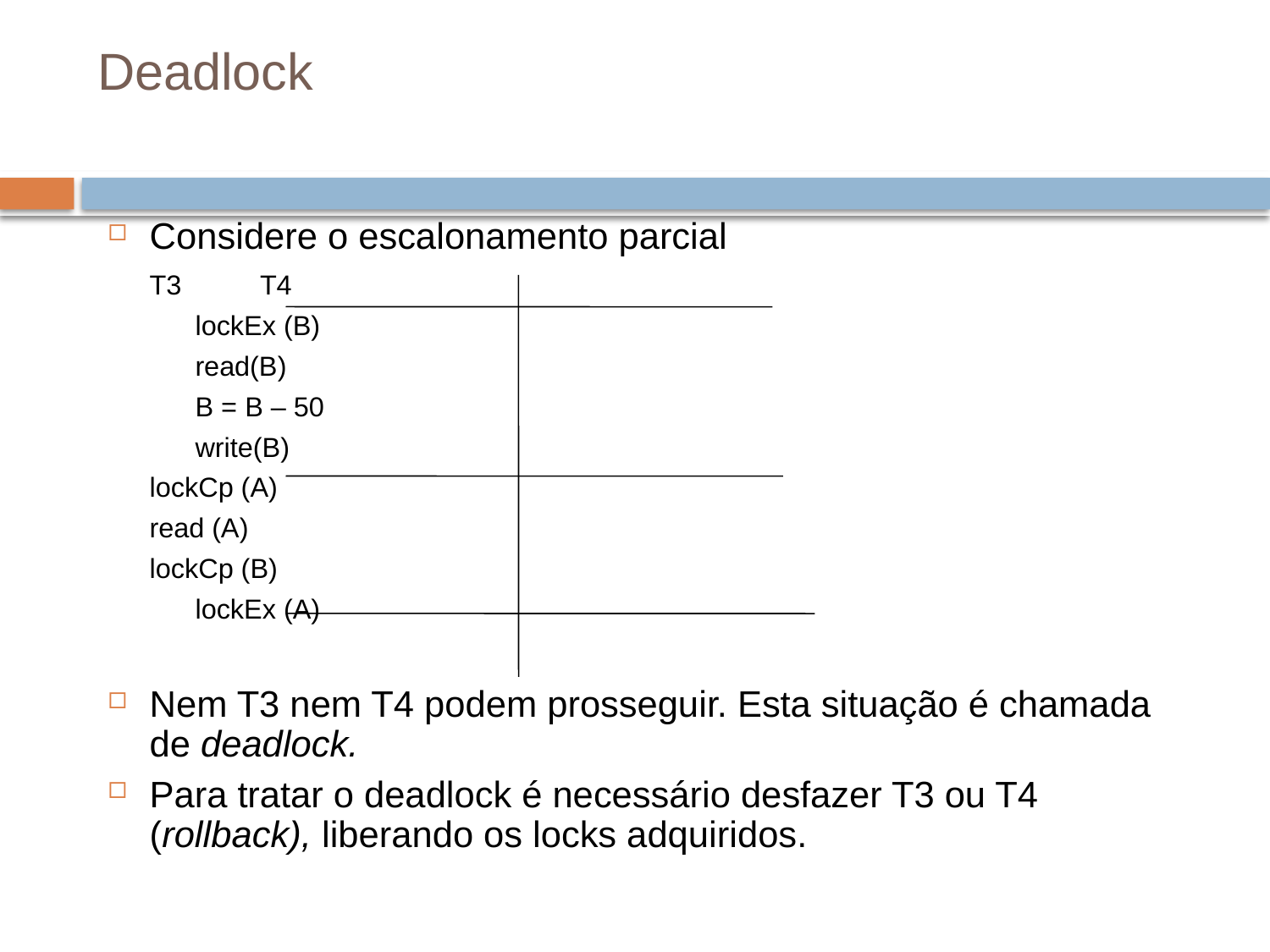

# Deadlock
Considere o escalonamento parcial
			T3		T4
		      lockEx (B)
		      read(B)
		      B = B – 50
		      write(B)
					lockCp (A)
					read (A)
					lockCp (B)
		      lockEx (A)

Nem T3 nem T4 podem prosseguir. Esta situação é chamada de deadlock.
Para tratar o deadlock é necessário desfazer T3 ou T4 (rollback), liberando os locks adquiridos.